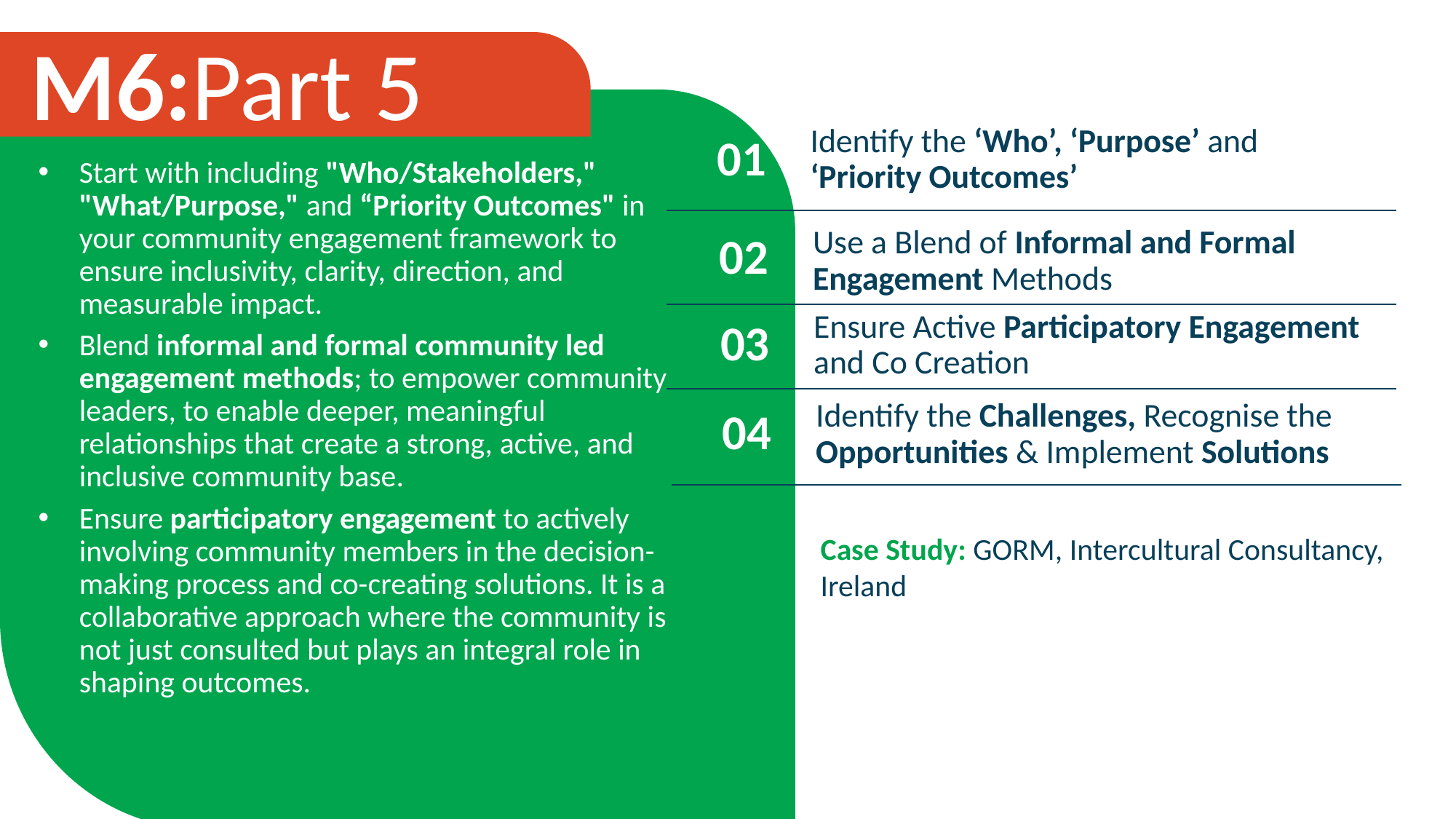

M6:Part 5
Identify the ‘Who’, ‘Purpose’ and ‘Priority Outcomes’
01
Start with including "Who/Stakeholders," "What/Purpose," and “Priority Outcomes" in your community engagement framework to ensure inclusivity, clarity, direction, and measurable impact.
Blend informal and formal community led engagement methods; to empower community leaders, to enable deeper, meaningful relationships that create a strong, active, and inclusive community base.
Ensure participatory engagement to actively involving community members in the decision-making process and co-creating solutions. It is a collaborative approach where the community is not just consulted but plays an integral role in shaping outcomes.

02
Use a Blend of Informal and Formal Engagement Methods
Ensure Active Participatory Engagement and Co Creation
03
Identify the Challenges, Recognise the Opportunities & Implement Solutions
04
Case Study: GORM, Intercultural Consultancy, Ireland